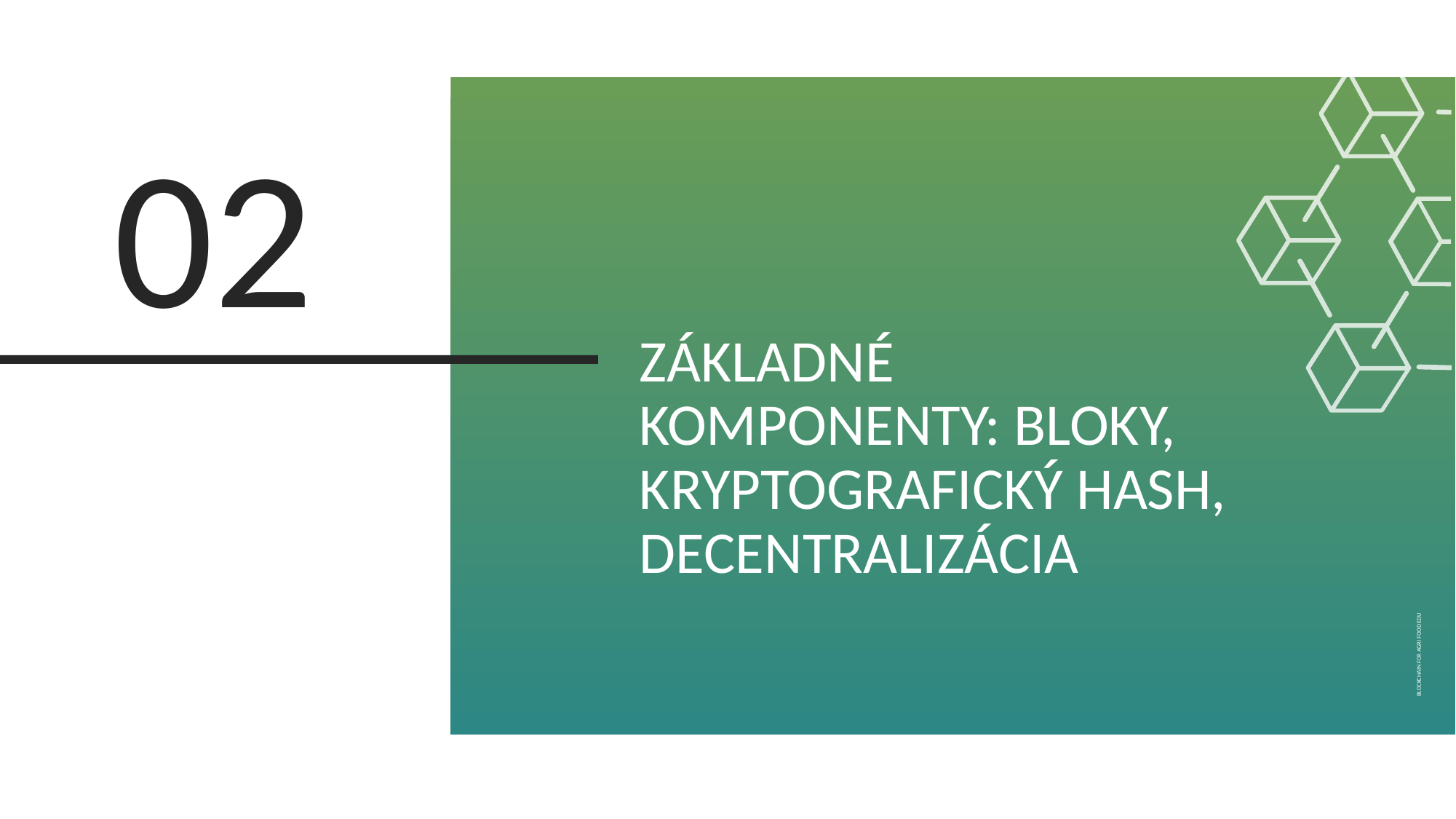

02
ZÁKLADNÉ KOMPONENTY: BLOKY, KRYPTOGRAFICKÝ HASH, DECENTRALIZÁCIA